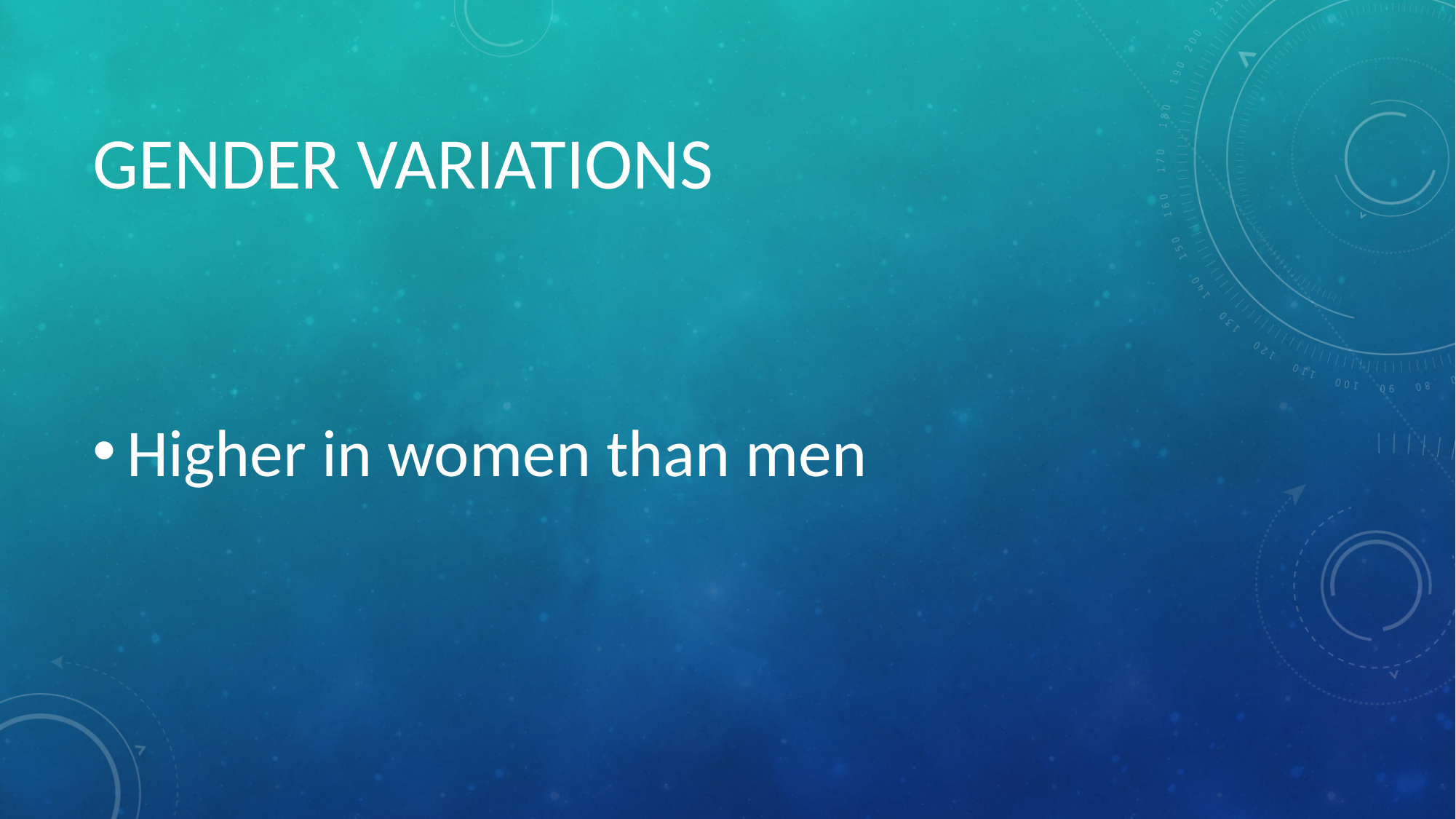

# Gender Variations
Higher in women than men